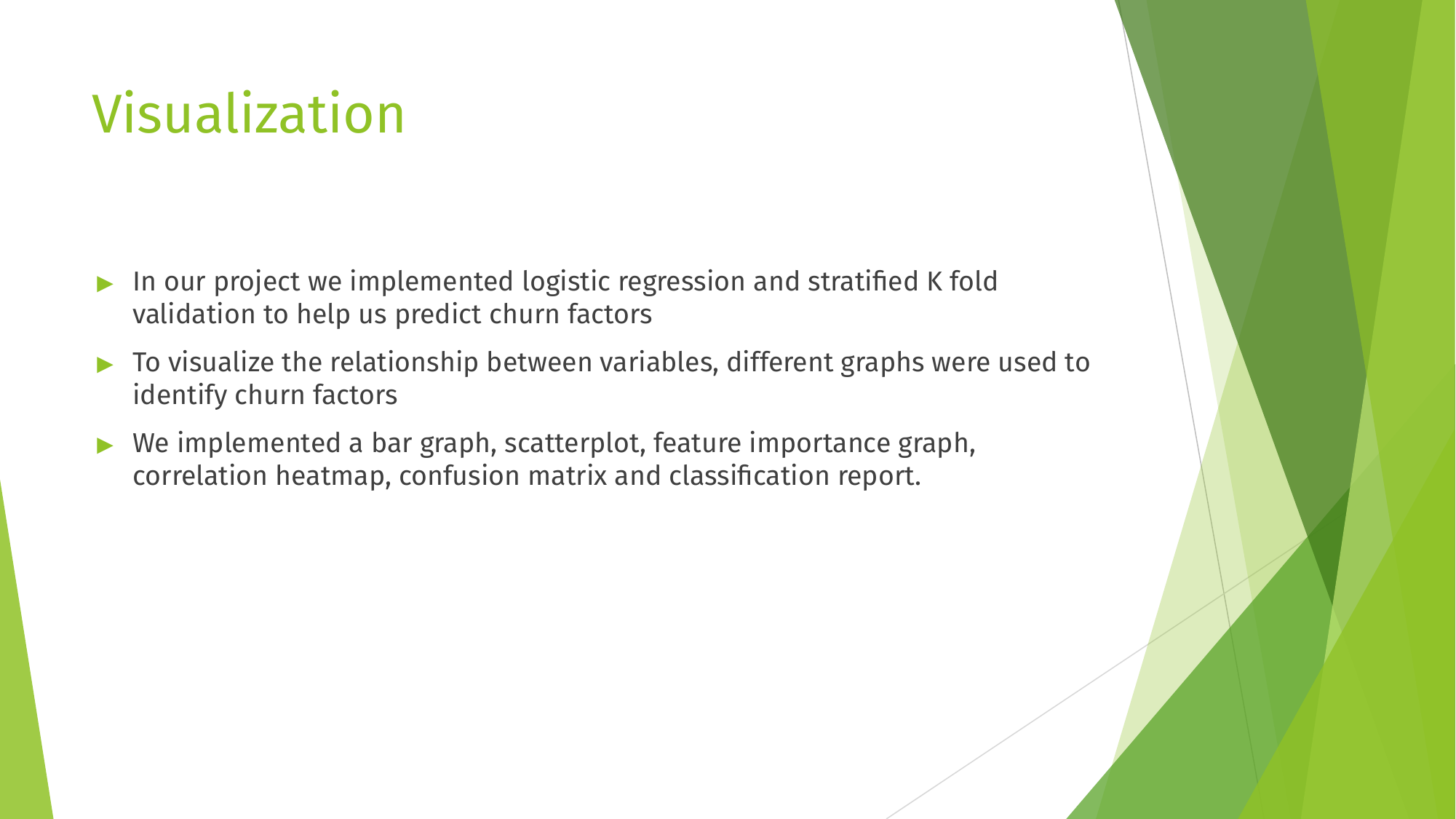

# Visualization
In our project we implemented logistic regression and stratified K fold validation to help us predict churn factors
To visualize the relationship between variables, different graphs were used to identify churn factors
We implemented a bar graph, scatterplot, feature importance graph, correlation heatmap, confusion matrix and classification report.